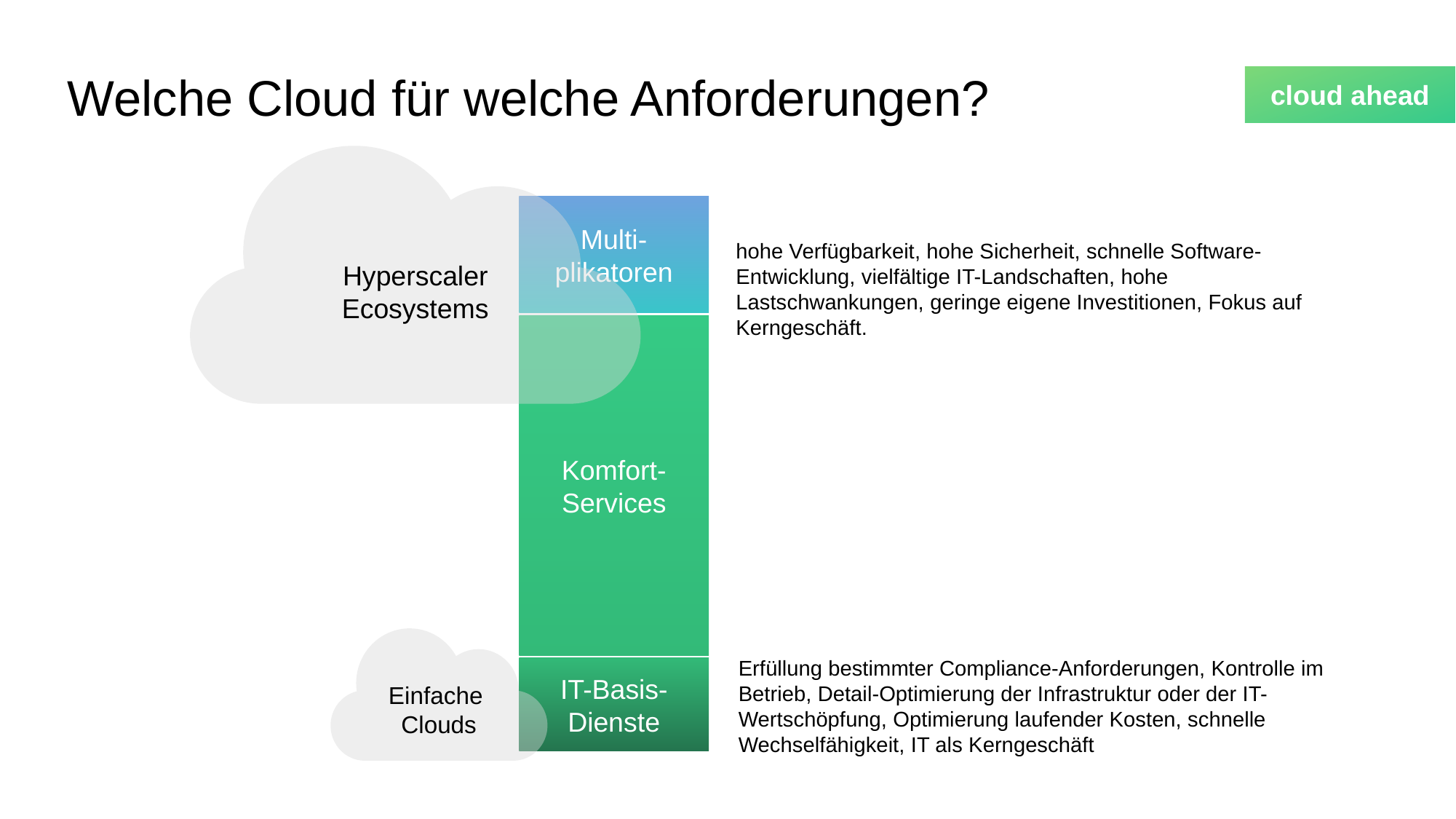

# Welche Cloud für welche Anforderungen?

Hyperscaler
Ecosystems
Multi-plikatoren
Komfort- Services
IT-Basis-Dienste
hohe Verfügbarkeit, hohe Sicherheit, schnelle Software-Entwicklung, vielfältige IT-Landschaften, hohe Lastschwankungen, geringe eigene Investitionen, Fokus auf Kerngeschäft.

Einfache
Clouds
Erfüllung bestimmter Compliance-Anforderungen, Kontrolle im Betrieb, Detail-Optimierung der Infrastruktur oder der IT-Wertschöpfung, Optimierung laufender Kosten, schnelle Wechselfähigkeit, IT als Kerngeschäft